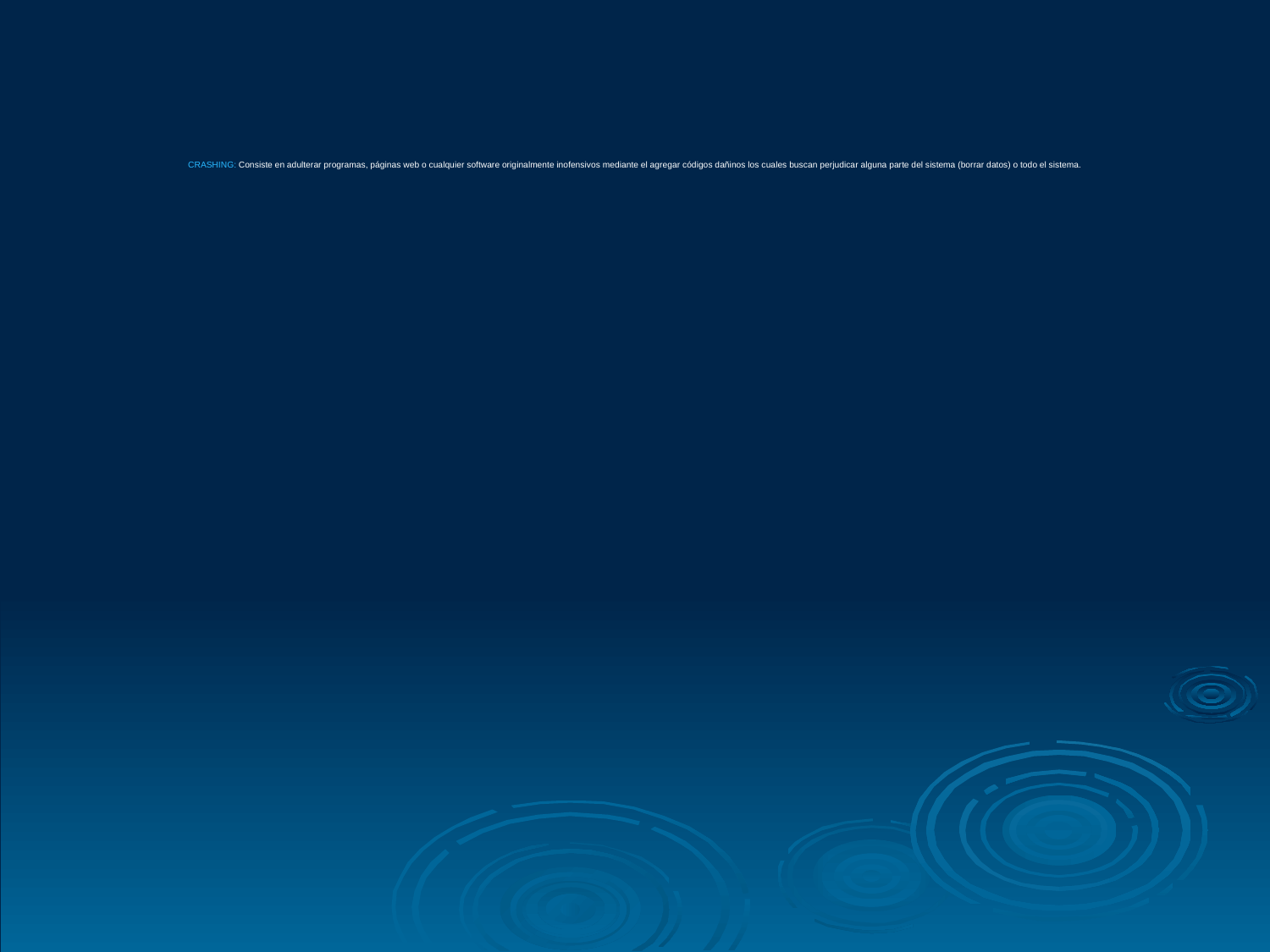

# CRASHING: Consiste en adulterar programas, páginas web o cualquier software originalmente inofensivos mediante el agregar códigos dañinos los cuales buscan perjudicar alguna parte del sistema (borrar datos) o todo el sistema.